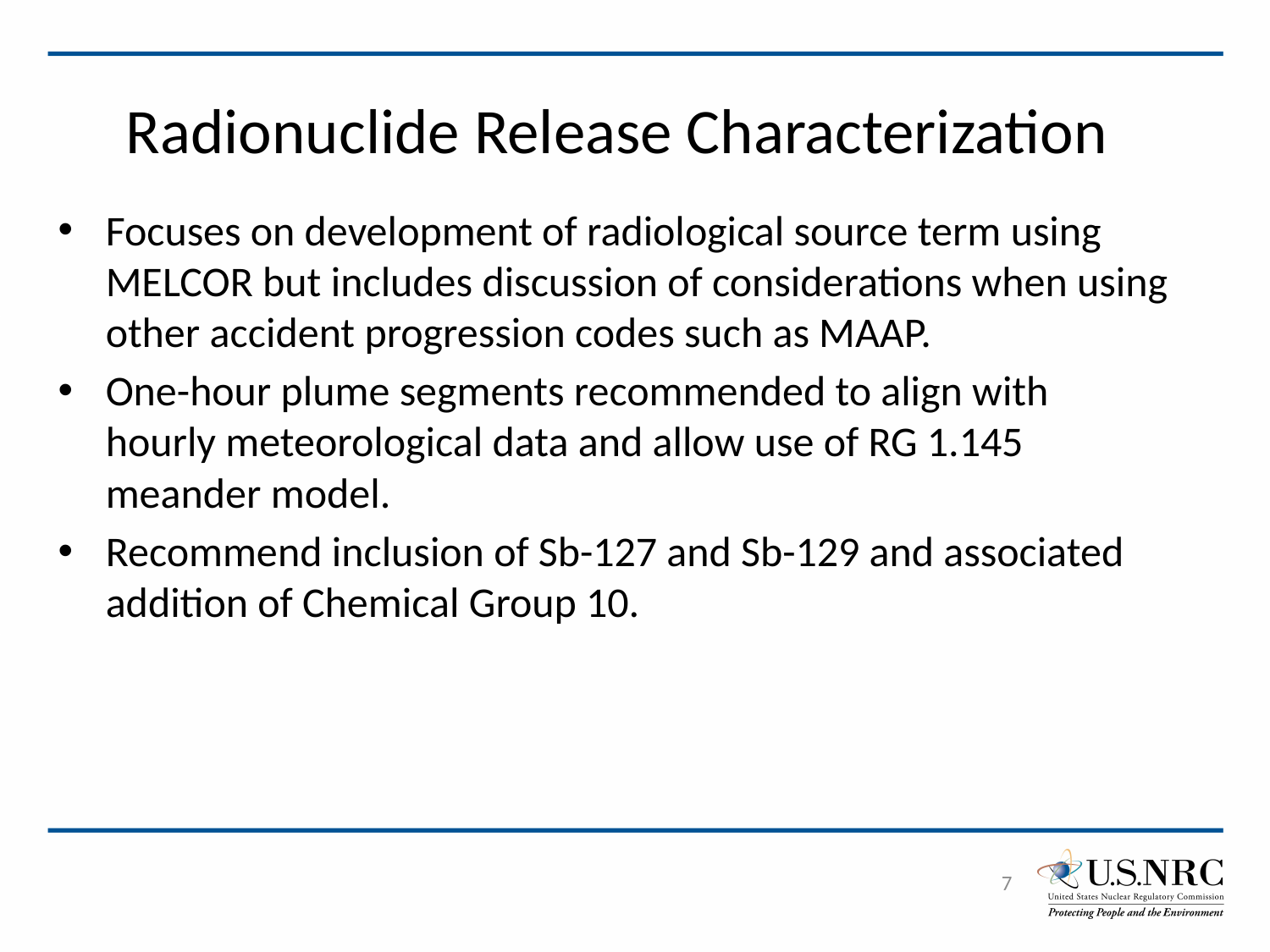

# Radionuclide Release Characterization
Focuses on development of radiological source term using MELCOR but includes discussion of considerations when using other accident progression codes such as MAAP.
One-hour plume segments recommended to align with
hourly meteorological data and allow use of RG 1.145
meander model.
Recommend inclusion of Sb-127 and Sb-129 and associated addition of Chemical Group 10.
7